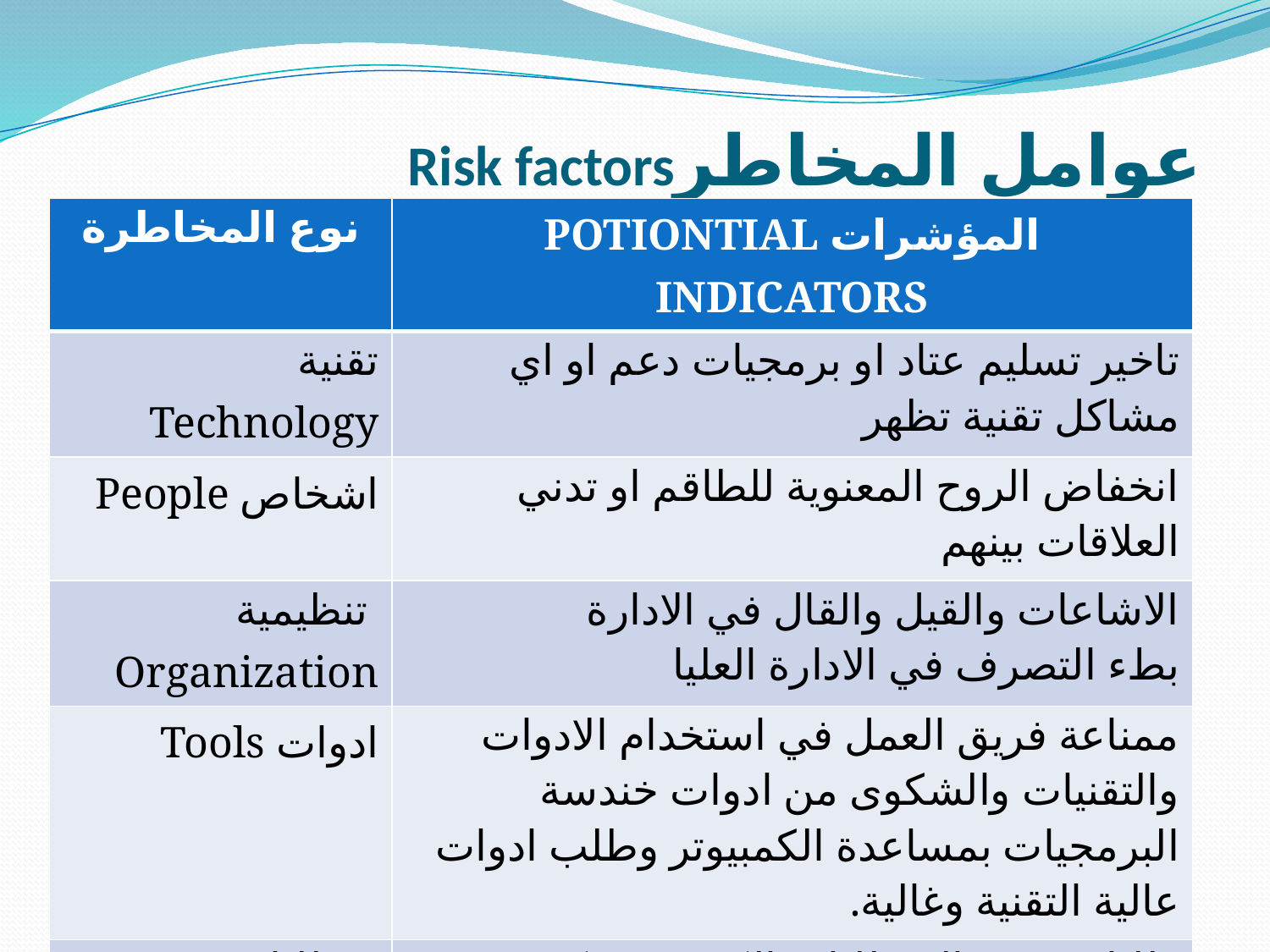

# عوامل المخاطرRisk factors
| نوع المخاطرة | المؤشرات POTIONTIAL INDICATORS |
| --- | --- |
| تقنية Technology | تاخير تسليم عتاد او برمجيات دعم او اي مشاكل تقنية تظهر |
| اشخاص People | انخفاض الروح المعنوية للطاقم او تدني العلاقات بينهم |
| تنظيمية Organization | الاشاعات والقيل والقال في الادارة بطء التصرف في الادارة العليا |
| ادوات Tools | ممناعة فريق العمل في استخدام الادوات والتقنيات والشكوى من ادوات خندسة البرمجيات بمساعدة الكمبيوتر وطلب ادوات عالية التقنية وغالية. |
| متطلبات | طلبات تغيير المتطلبات الكثيرة وشكوى العميل. |
| تقدير Estimation | عدم قدرة تحقيق جدولة المهام المتفق عليها وعدم قدرة اصلاح الاعطال المبلغ عنها الواضحة. |